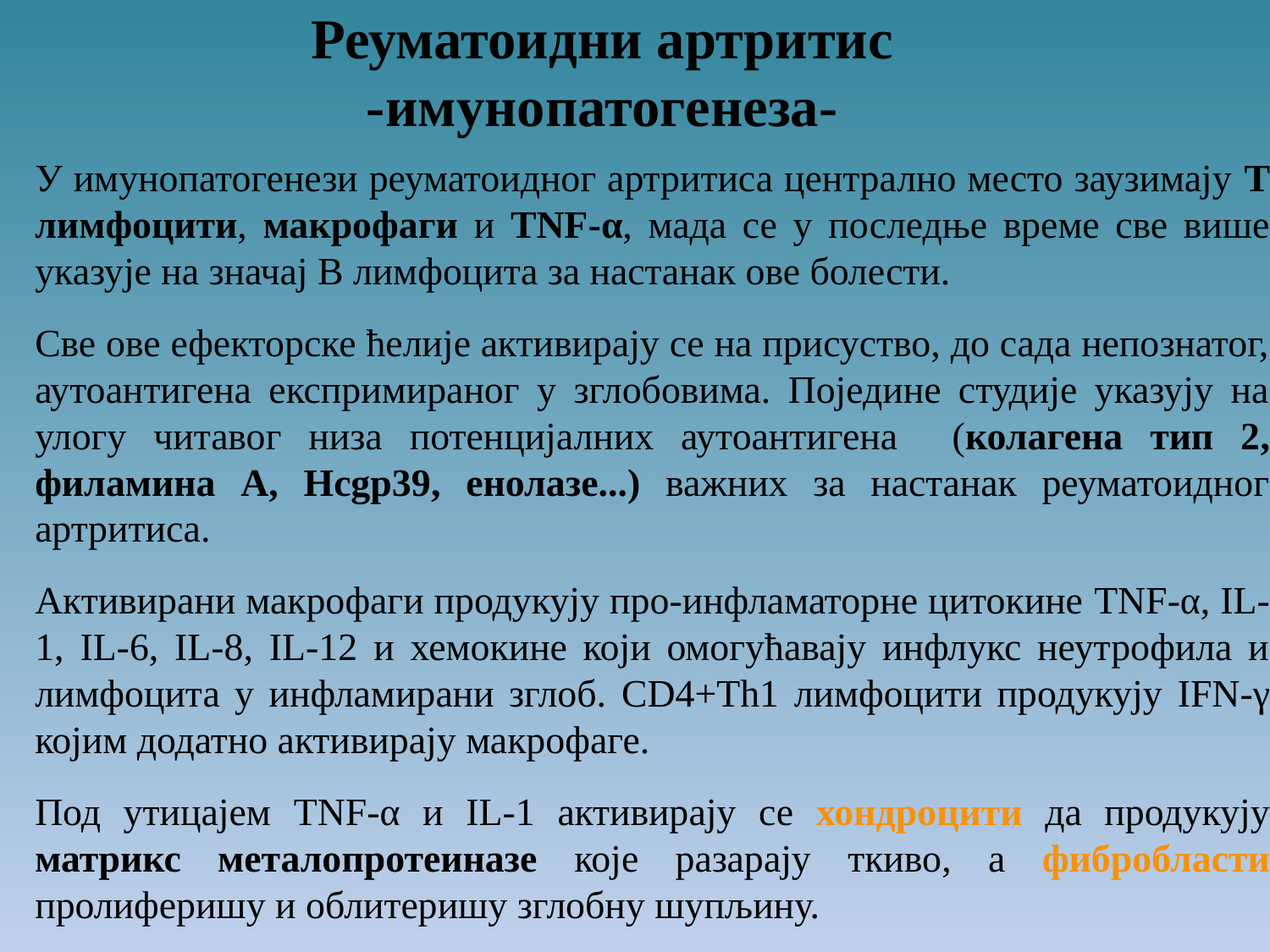

Реуматоидни артритис
-имунопатогенеза-
У имунопатогенези реуматоидног артритиса централно место заузимају Т лимфоцити, макрофаги и TNF-α, мада се у последње време све више указује на значај В лимфоцита за настанак ове болести.

Све ове ефекторске ћелије активирају се на присуство, до сада непознатог, аутоантигена експримираног у зглобовима. Поједине студије указују на улогу читавог низа потенцијалних аутоантигена  (колагена тип 2, филамина А, Hcgp39, енолазе...) важних за настанак реуматоидног артритиса.

Активирани макрофаги продукују про-инфламаторне цитокине TNF-α, IL-1, IL-6, IL-8, IL-12 и хемокине који омогућавају инфлукс неутрофила и лимфоцита у инфламирани зглоб. CD4+Th1 лимфоцити продукују IFN-γ којим додатно активирају макрофаге.

Под утицајем TNF-α и IL-1 активирају се хондроцити да продукују матрикс металопротеиназе које разарају ткиво, а фибробласти пролиферишу и облитеришу зглобну шупљину.